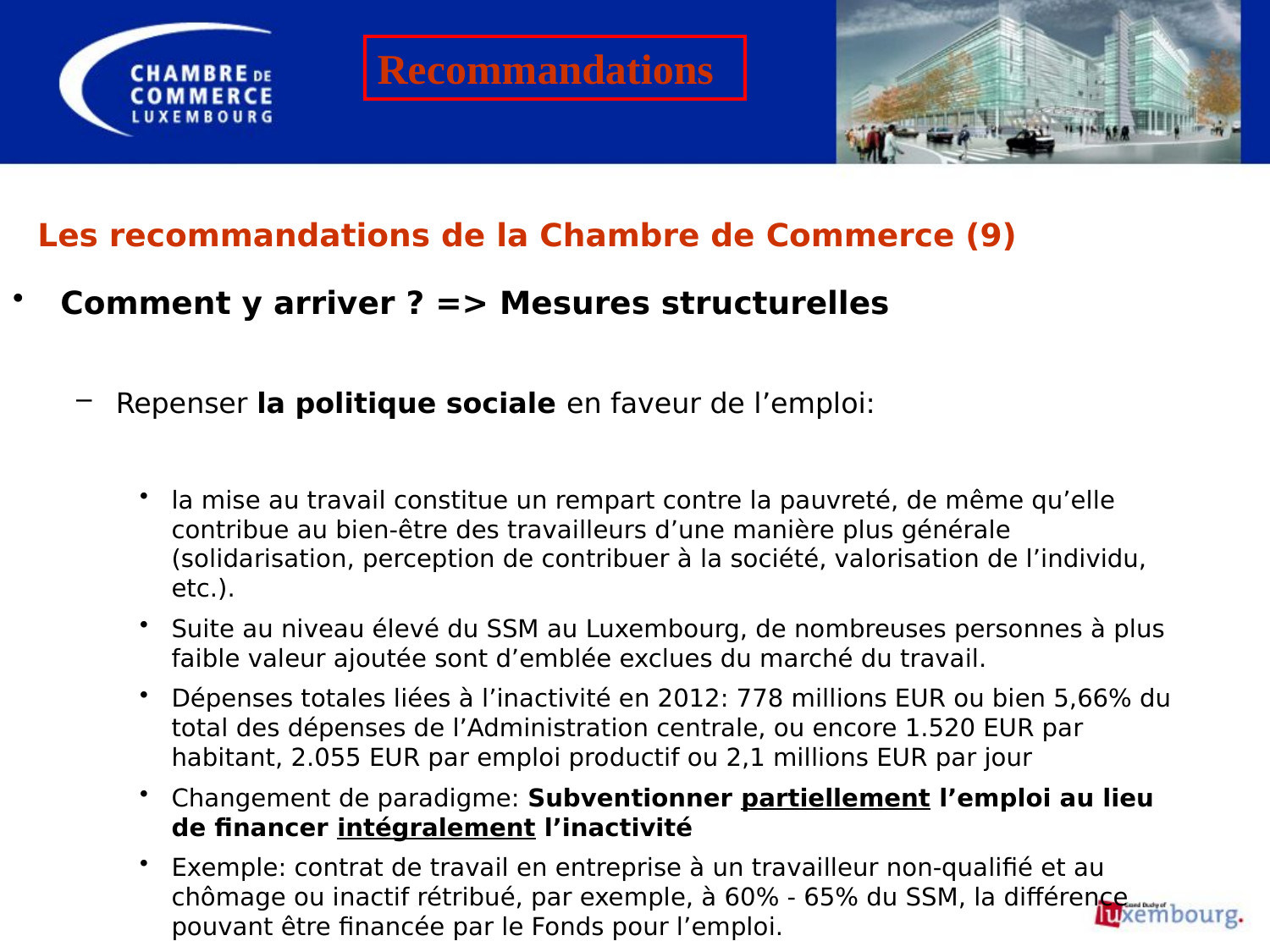

Recommandations
# Les recommandations de la Chambre de Commerce (9)
Comment y arriver ? => Mesures structurelles

Repenser la politique sociale en faveur de l’emploi:

la mise au travail constitue un rempart contre la pauvreté, de même qu’elle contribue au bien-être des travailleurs d’une manière plus générale (solidarisation, perception de contribuer à la société, valorisation de l’individu, etc.).
Suite au niveau élevé du SSM au Luxembourg, de nombreuses personnes à plus faible valeur ajoutée sont d’emblée exclues du marché du travail.
Dépenses totales liées à l’inactivité en 2012: 778 millions EUR ou bien 5,66% du total des dépenses de l’Administration centrale, ou encore 1.520 EUR par habitant, 2.055 EUR par emploi productif ou 2,1 millions EUR par jour
Changement de paradigme: Subventionner partiellement l’emploi au lieu de financer intégralement l’inactivité
Exemple: contrat de travail en entreprise à un travailleur non-qualifié et au chômage ou inactif rétribué, par exemple, à 60% - 65% du SSM, la différence pouvant être financée par le Fonds pour l’emploi.